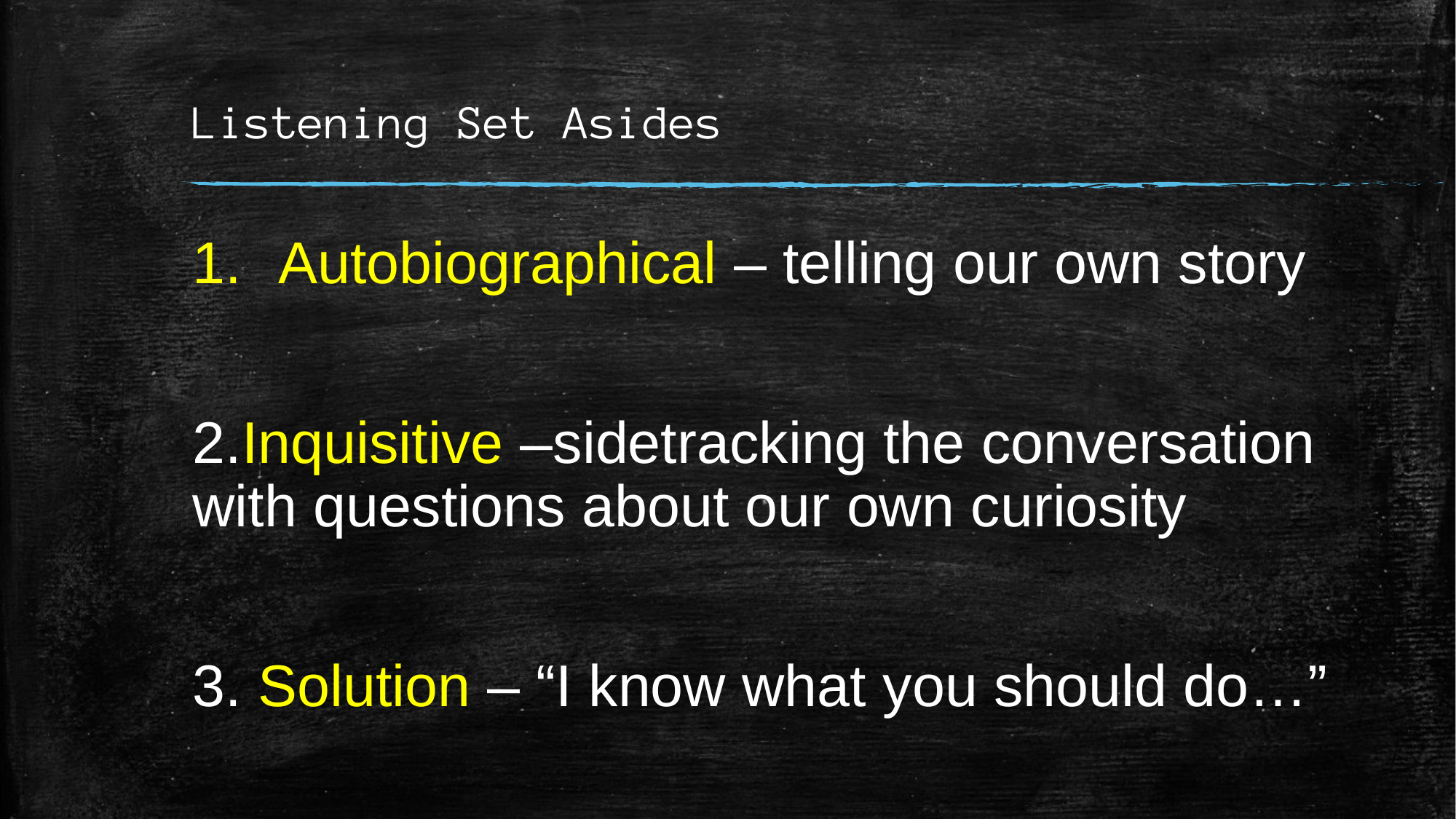

# Listening Set Asides
Autobiographical – telling our own story

2.Inquisitive –sidetracking the conversation with questions about our own curiosity

3. Solution – “I know what you should do…”